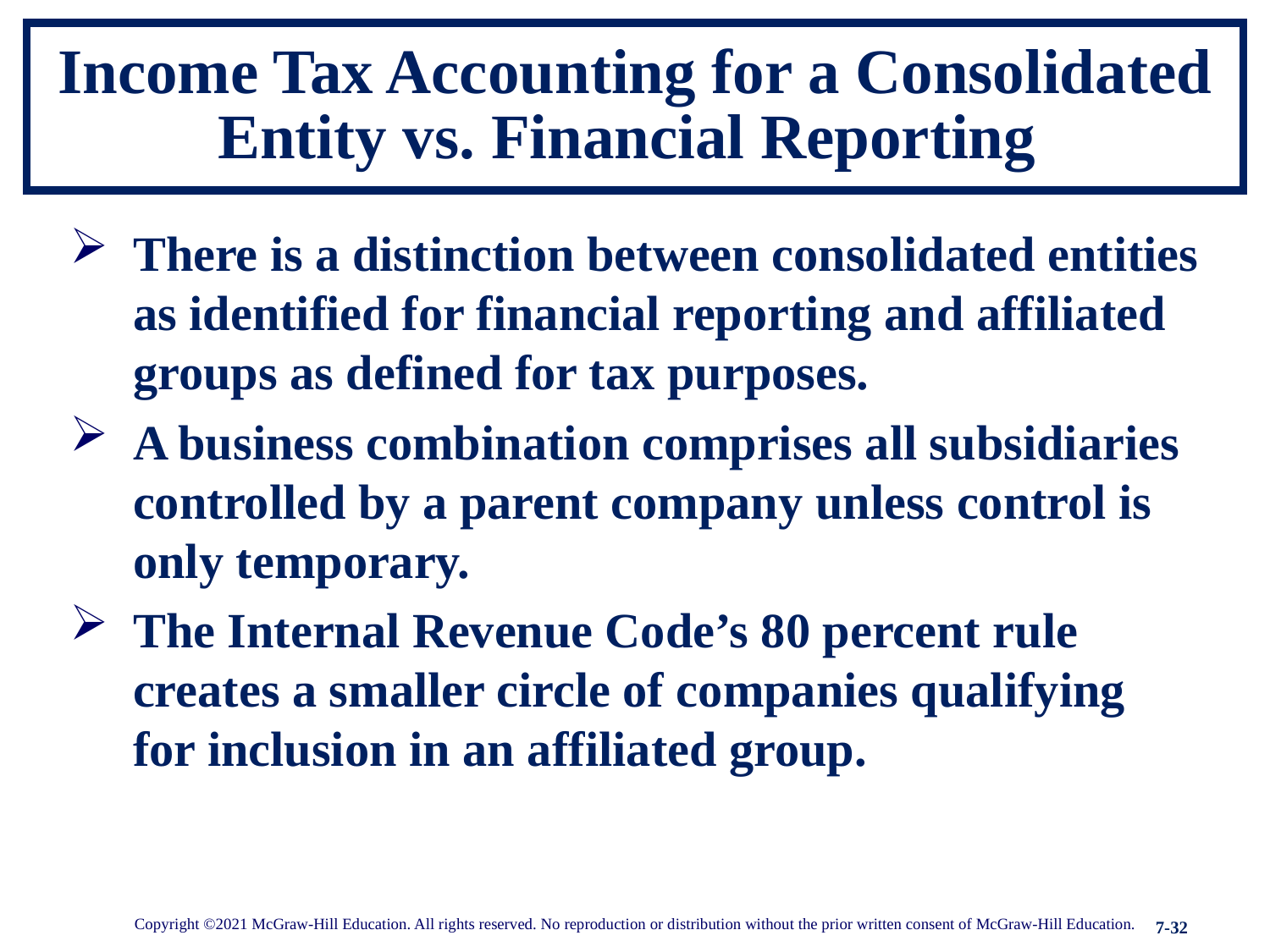

# Income Tax Accounting for a Consolidated Entity vs. Financial Reporting
There is a distinction between consolidated entities as identified for financial reporting and affiliated groups as defined for tax purposes.
A business combination comprises all subsidiaries controlled by a parent company unless control is only temporary.
The Internal Revenue Code’s 80 percent rule creates a smaller circle of companies qualifying for inclusion in an affiliated group.
Copyright ©2021 McGraw-Hill Education. All rights reserved. No reproduction or distribution without the prior written consent of McGraw-Hill Education.
7-32